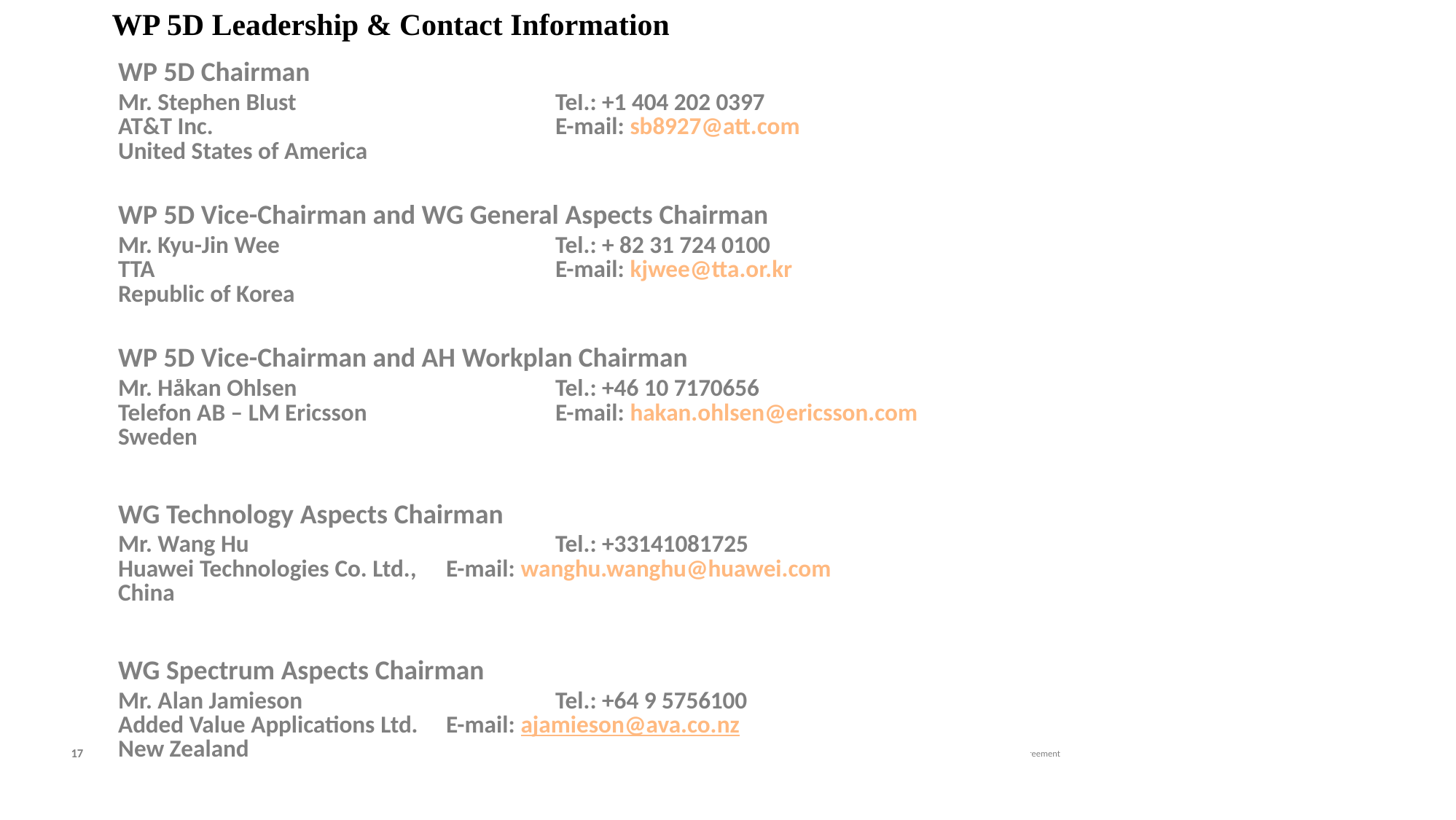

WP 5D Leadership & Contact Information

| WP 5D Chairman |
| --- |
| Mr. Stephen Blust Tel.: +1 404 202 0397 AT&T Inc. E-mail: sb8927@att.com United States of America |
|  |
| WP 5D Vice-Chairman and WG General Aspects Chairman |
| Mr. Kyu-Jin Wee Tel.: + 82 31 724 0100 TTA E-mail: kjwee@tta.or.kr Republic of Korea |
|  |
| WP 5D Vice-Chairman and AH Workplan Chairman |
| Mr. Håkan Ohlsen Tel.: +46 10 7170656 Telefon AB – LM Ericsson E-mail: hakan.ohlsen@ericsson.com Sweden |
|  |
| WG Technology Aspects Chairman |
| Mr. Wang Hu Tel.: +33141081725 Huawei Technologies Co. Ltd., E-mail: wanghu.wanghu@huawei.com China |
|  |
| WG Spectrum Aspects Chairman |
| Mr. Alan Jamieson Tel.: +64 9 5756100 Added Value Applications Ltd. E-mail: ajamieson@ava.co.nz New Zealand |
17
© 2014 AT&T Intellectual Property. All rights reserved. AT&T and the AT&T logo are trademarks of AT&T Intellectual Property. AT&T Proprietary (Internal Use Only) Not for use or disclosure outside the AT&T companies except under written agreement